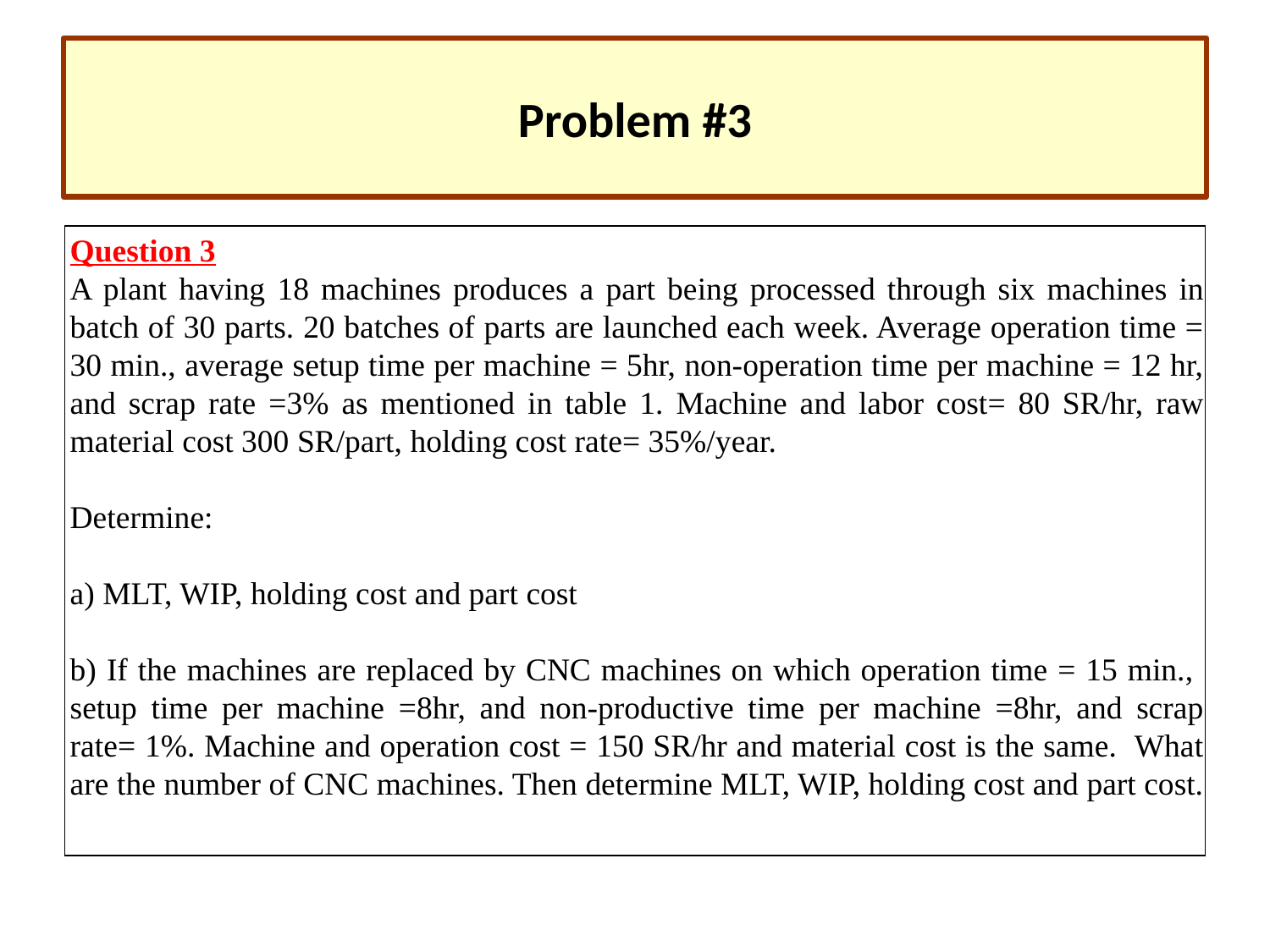

# Problem #3

Question 3
A plant having 18 machines produces a part being processed through six machines in batch of 30 parts. 20 batches of parts are launched each week. Average operation time = 30 min., average setup time per machine = 5hr, non-operation time per machine = 12 hr, and scrap rate =3% as mentioned in table 1. Machine and labor cost= 80 SR/hr, raw material cost 300 SR/part, holding cost rate= 35%/year.

Determine:

a) MLT, WIP, holding cost and part cost

b) If the machines are replaced by CNC machines on which operation time = 15 min.,  setup time per machine =8hr, and non-productive time per machine =8hr, and scrap rate= 1%. Machine and operation cost = 150 SR/hr and material cost is the same.  What are the number of CNC machines. Then determine MLT, WIP, holding cost and part cost.